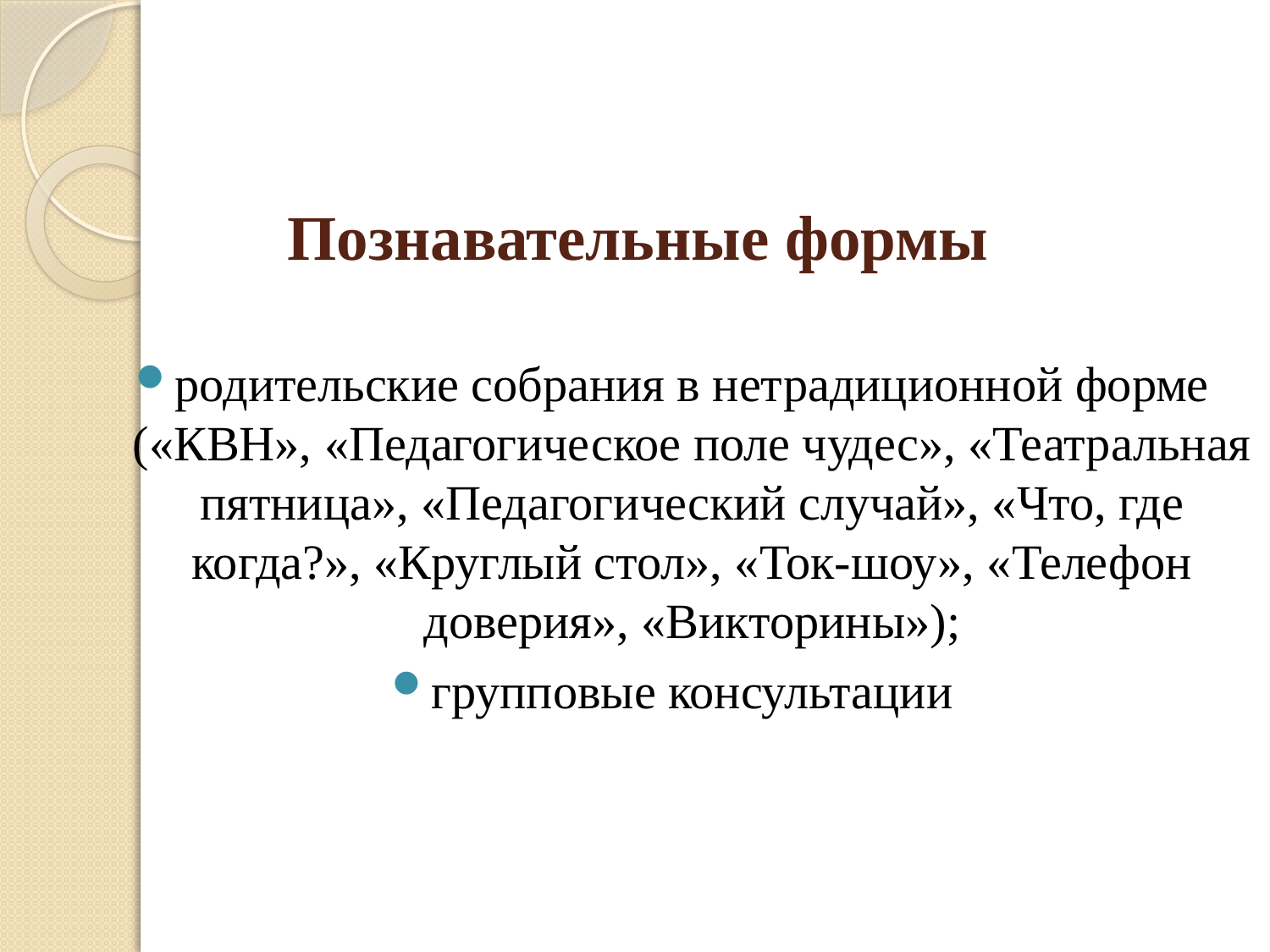

# Познавательные формы
родительские собрания в нетрадиционной форме («КВН», «Педагогическое поле чудес», «Театральная пятница», «Педагогический случай», «Что, где когда?», «Круглый стол», «Ток-шоу», «Телефон доверия», «Викторины»);
групповые консультации